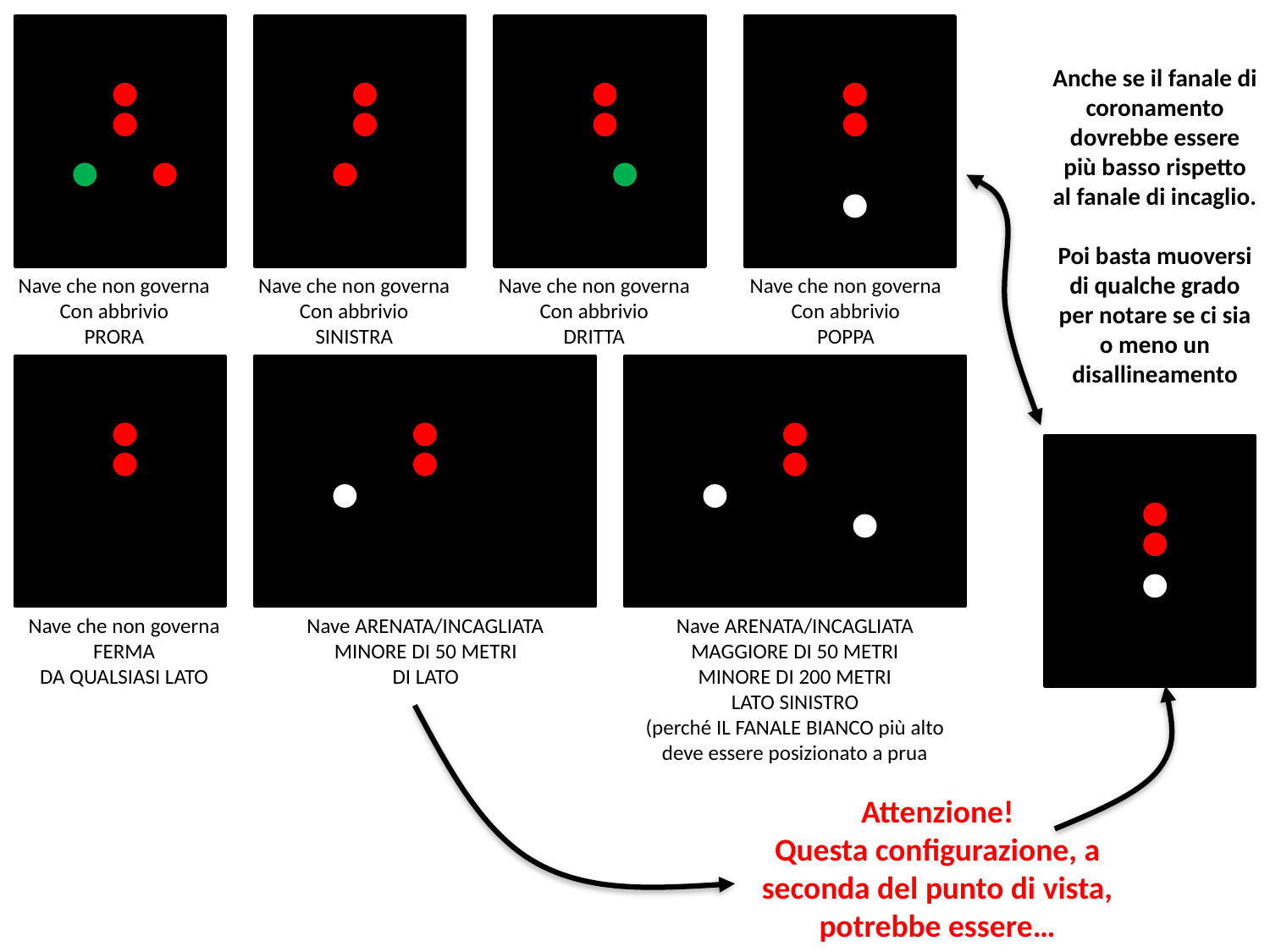

Anche se il fanale di coronamento dovrebbe essere più basso rispetto al fanale di incaglio.

Poi basta muoversi di qualche grado per notare se ci sia o meno un disallineamento

Nave che non governa
Con abbrivio
PRORA
Nave che non governa
Con abbrivio
SINISTRA
Nave che non governa
Con abbrivio
DRITTA
Nave che non governa
Con abbrivio
POPPA

Nave ARENATA/INCAGLIATA
MINORE DI 50 METRI
DI LATO
Nave ARENATA/INCAGLIATA
MAGGIORE DI 50 METRI
MINORE DI 200 METRI
LATO SINISTRO
(perché IL FANALE BIANCO più alto deve essere posizionato a prua
Nave che non governa
FERMA
DA QUALSIASI LATO

Attenzione!
Questa configurazione, a seconda del punto di vista, potrebbe essere…